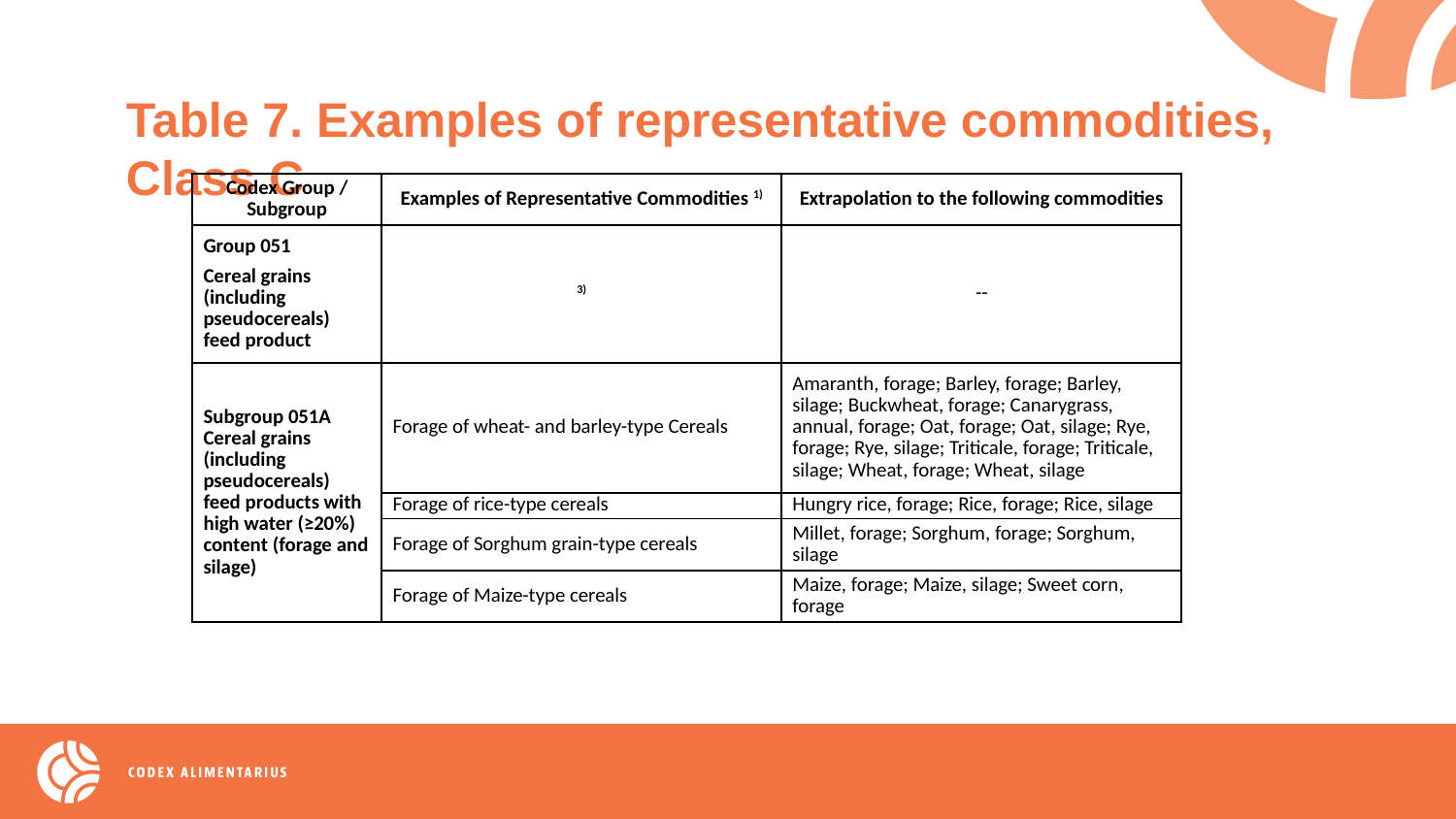

Table 7. Examples of representative commodities, Class C

| Codex Group / Subgroup | Examples of Representative Commodities 1) | Extrapolation to the following commodities |
| --- | --- | --- |
| Group 051 Cereal grains (including pseudocereals) feed product | 3) | -- |
| Subgroup 051A Cereal grains (including pseudocereals) feed products with high water (≥20%) content (forage and silage) | Forage of wheat- and barley-type Cereals | Amaranth, forage; Barley, forage; Barley, silage; Buckwheat, forage; Canarygrass, annual, forage; Oat, forage; Oat, silage; Rye, forage; Rye, silage; Triticale, forage; Triticale, silage; Wheat, forage; Wheat, silage |
|  | Forage of rice-type cereals | Hungry rice, forage; Rice, forage; Rice, silage |
|  | Forage of Sorghum grain-type cereals | Millet, forage; Sorghum, forage; Sorghum, silage |
|  | Forage of Maize-type cereals | Maize, forage; Maize, silage; Sweet corn, forage |